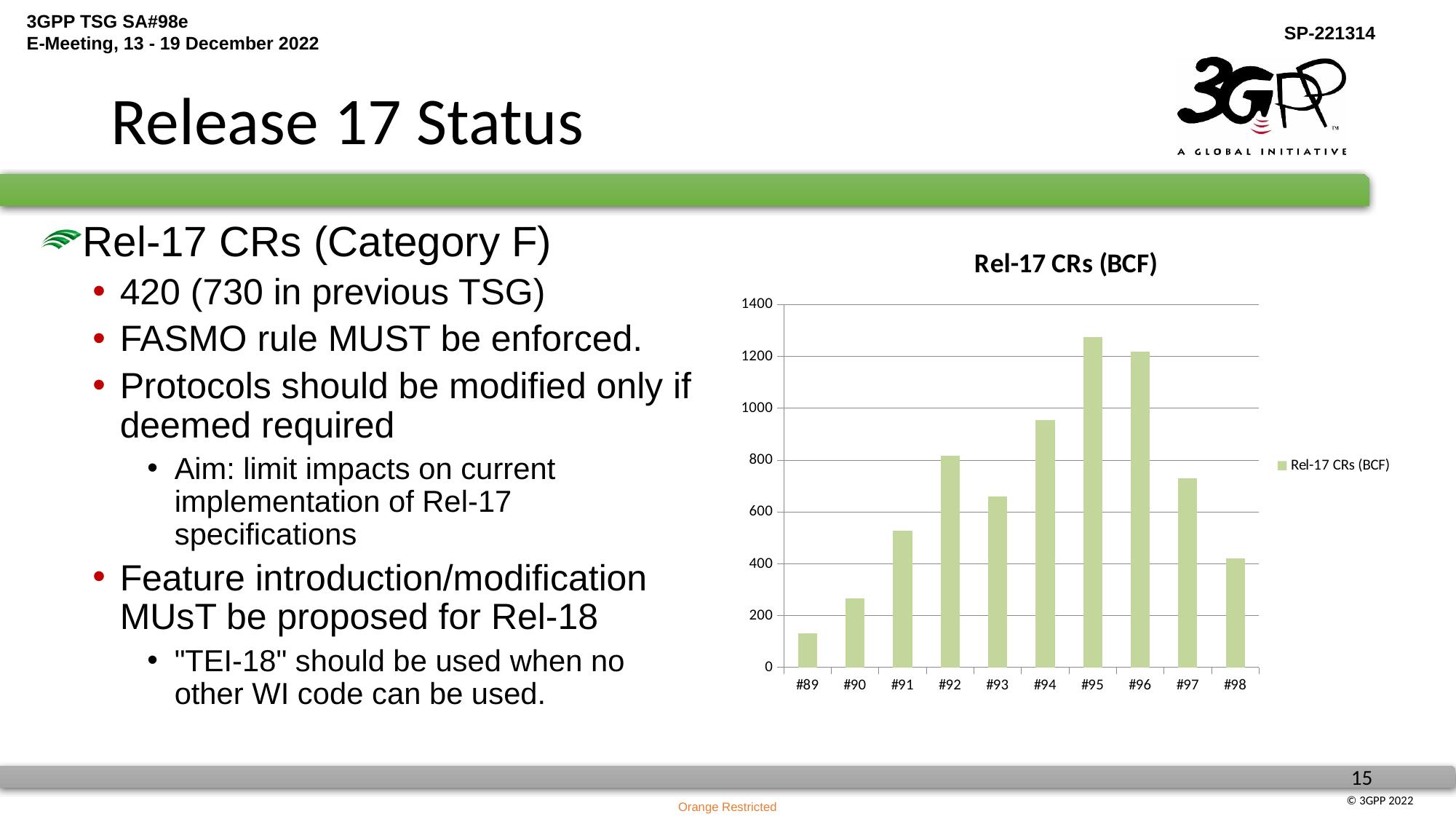

# Release 17 Status
Rel-17 CRs (Category F)
420 (730 in previous TSG)
FASMO rule MUST be enforced.
Protocols should be modified only if deemed required
Aim: limit impacts on current implementation of Rel-17 specifications
Feature introduction/modification MUsT be proposed for Rel-18
"TEI-18" should be used when no other WI code can be used.

### Chart:

| Category | Rel-17 CRs (BCF) |
|---|---|
| #89 | 132.0 |
| #90 | 266.0 |
| #91 | 529.0 |
| #92 | 818.0 |
| #93 | 661.0 |
| #94 | 956.0 |
| #95 | 1275.0 |
| #96 | 1220.0 |
| #97 | 730.0 |
| #98 | 420.0 |